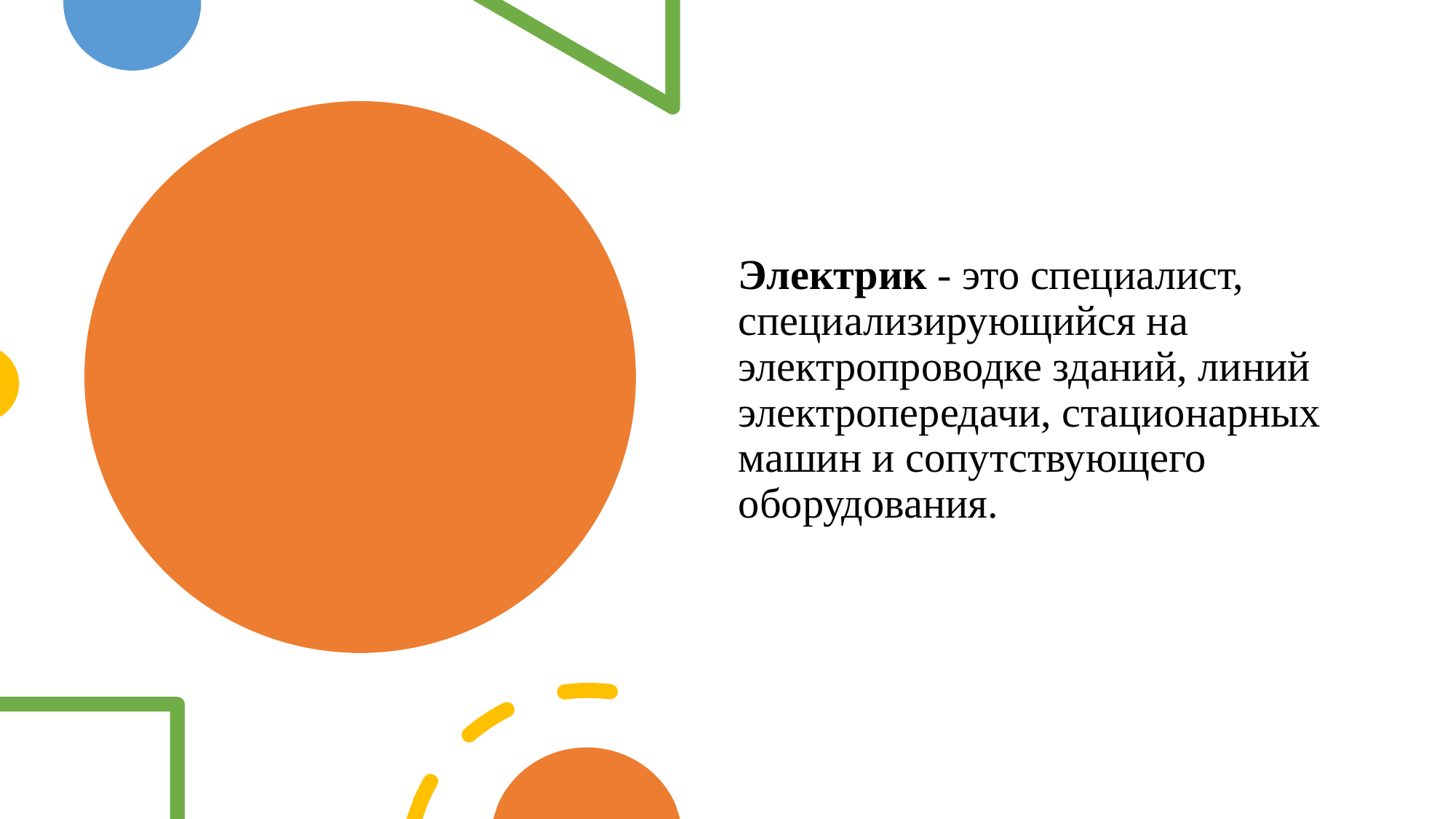

Электрик - это специалист, специализирующийся на электропроводке зданий, линий электропередачи, стационарных машин и сопутствующего оборудования.